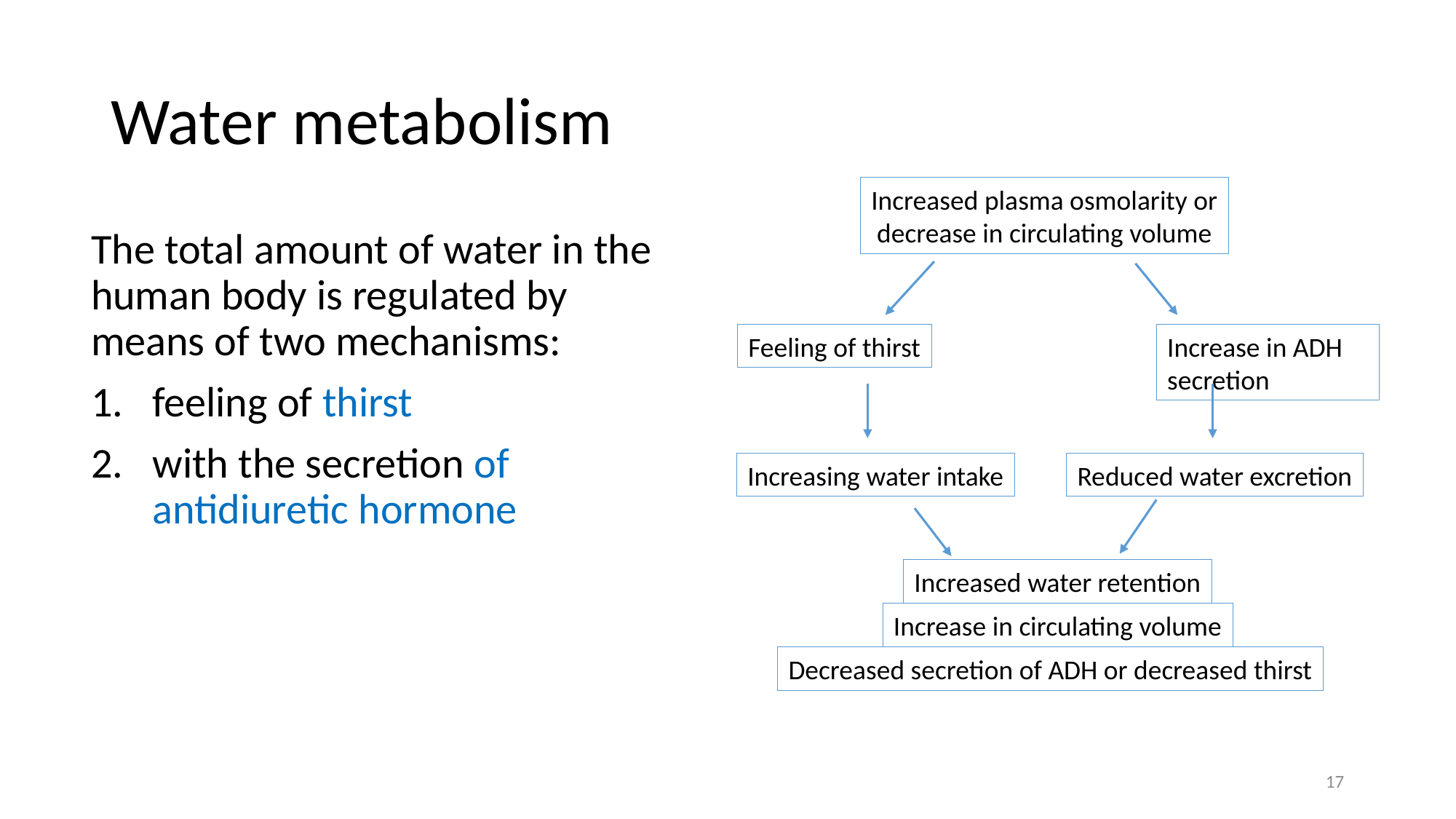

# Water metabolism
Increased plasma osmolarity or
decrease in circulating volume
Feeling of thirst
Increasing water intake
Increased water retention
Increase in circulating volume
Increase in ADH secretion
Reduced water excretion
Decreased secretion of ADH or decreased thirst
The total amount of water in the human body is regulated by means of two mechanisms:
feeling of thirst
with the secretion of antidiuretic hormone
17